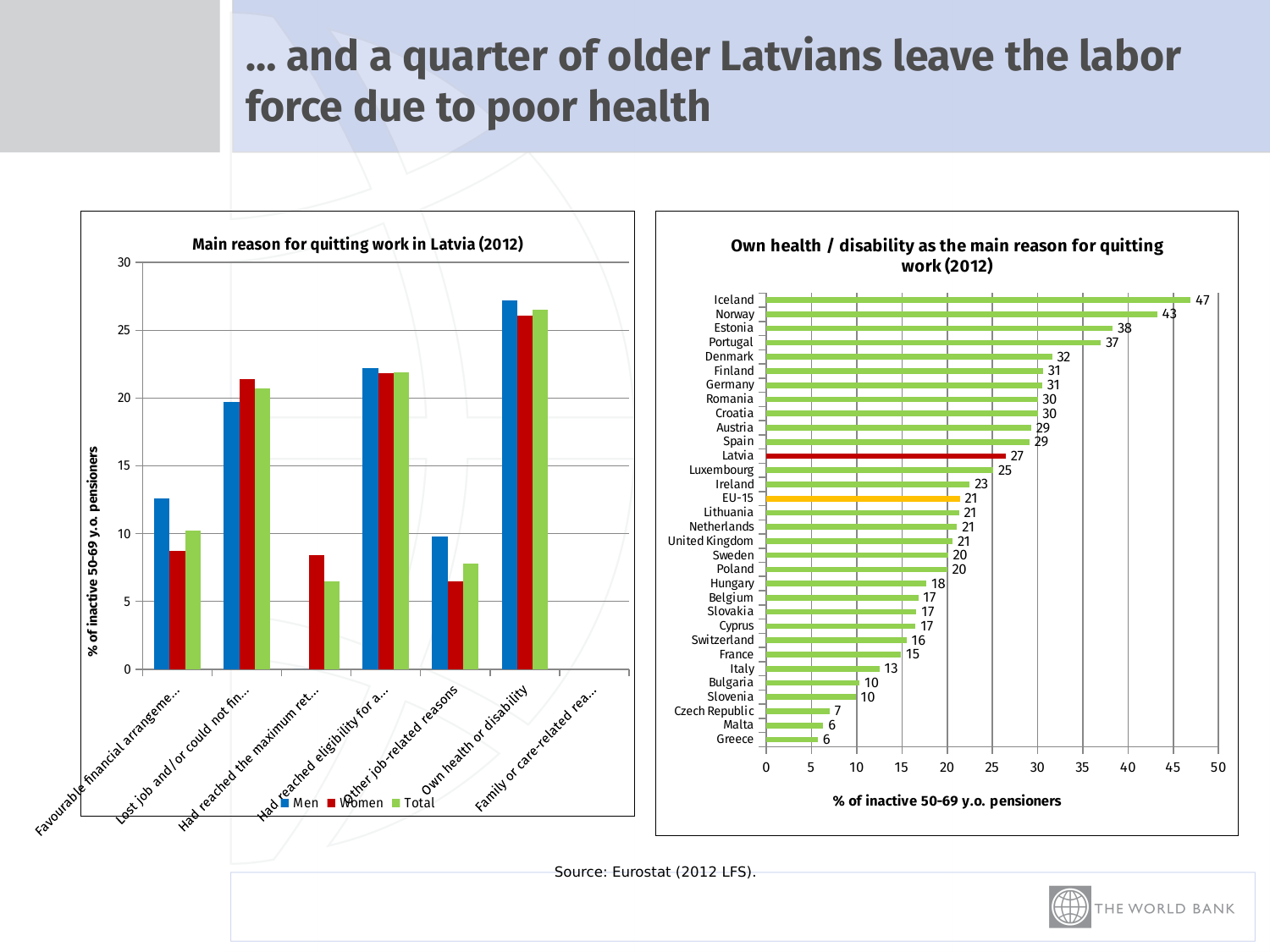

# … and a quarter of older Latvians leave the labor force due to poor health

[unsupported chart]

### Chart: Own health / disability as the main reason for quitting work (2012)

| Category |  |
|---|---|
| Greece | 5.7 |
| Malta | 6.3 |
| Czech Republic | 7.0 |
| Slovenia | 9.9 |
| Bulgaria | 10.3 |
| Italy | 12.5 |
| France | 14.9 |
| Switzerland | 15.5 |
| Cyprus | 16.5 |
| Slovakia | 16.6 |
| Belgium | 16.8 |
| Hungary | 17.7 |
| Poland | 20.0 |
| Sweden | 20.1 |
| United Kingdom | 20.6 |
| Netherlands | 21.1 |
| Lithuania | 21.3 |
| EU-15 | 21.4 |
| Ireland | 22.5 |
| Luxembourg | 25.1 |
| Latvia | 26.5 |
| Spain | 29.1 |
| Austria | 29.3 |
| Croatia | 30.0 |
| Romania | 30.0 |
| Germany | 30.5 |
| Finland | 30.6 |
| Denmark | 31.6 |
| Portugal | 37.0 |
| Estonia | 38.3 |
| Norway | 43.2 |
| Iceland | 46.9 |
Source: Eurostat (2012 LFS).